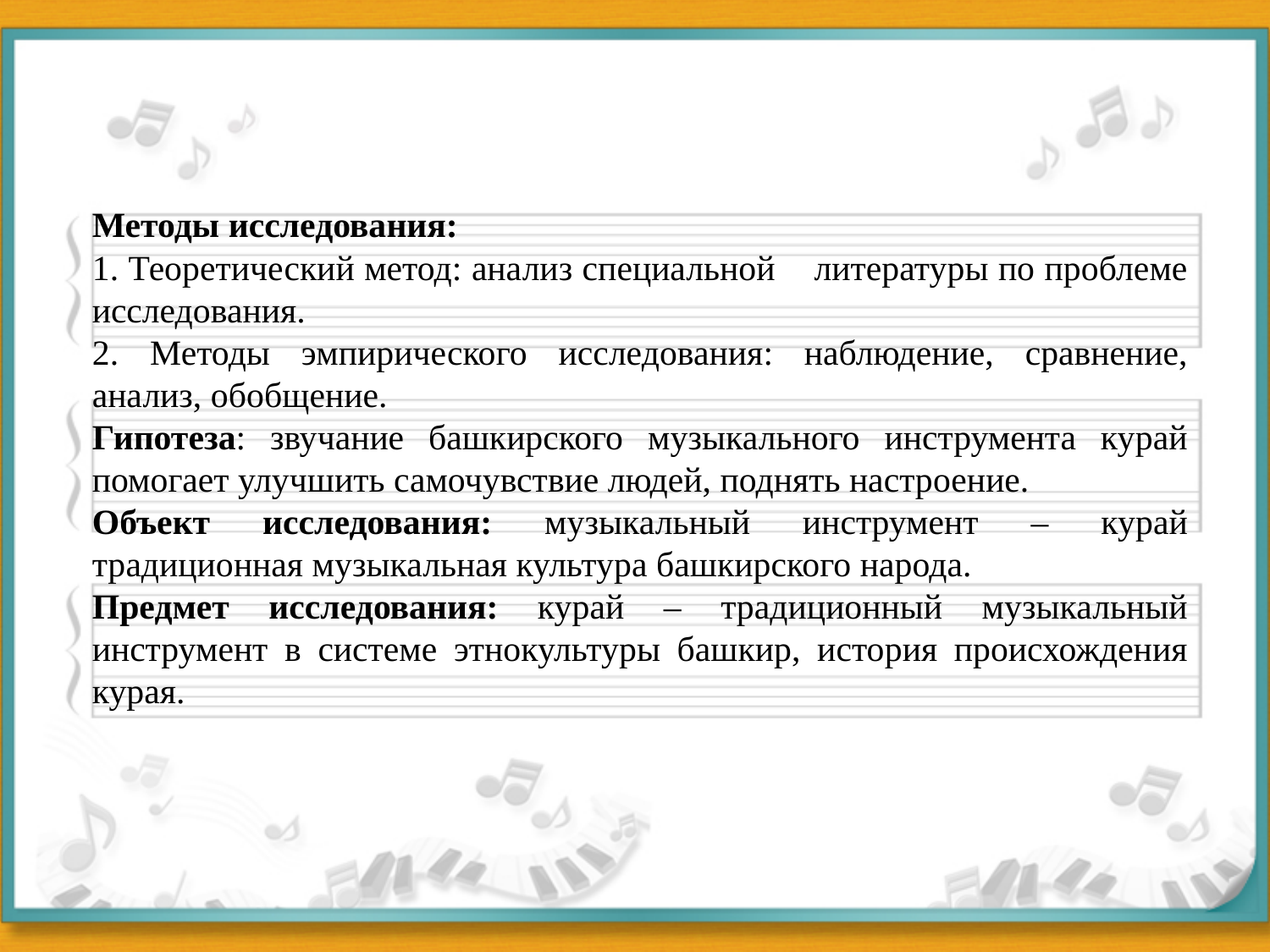

Методы исследования:
1. Теоретический метод: анализ специальной    литературы по проблеме исследования.
2. Методы эмпирического исследования: наблюдение, сравнение, анализ, обобщение.
Гипотеза: звучание башкирского музыкального инструмента курай помогает улучшить самочувствие людей, поднять настроение.
Объект исследования: музыкальный инструмент – курай традиционная музыкальная культура башкирского народа.
Предмет исследования: курай – традиционный музыкальный инструмент в системе этнокультуры башкир, история происхождения курая.